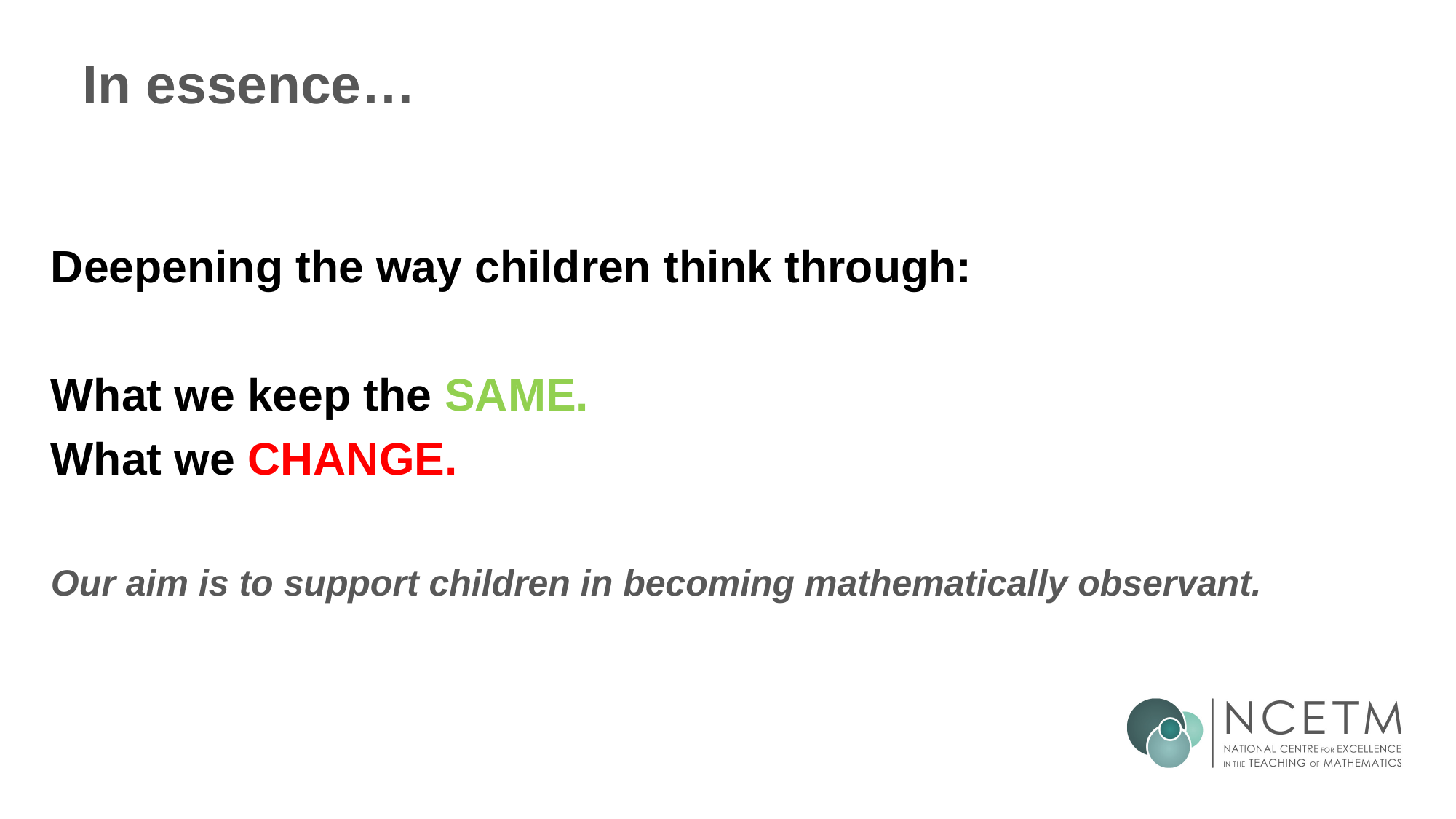

# In essence…

Deepening the way children think through:

What we keep the SAME.
What we CHANGE.

Our aim is to support children in becoming mathematically observant.